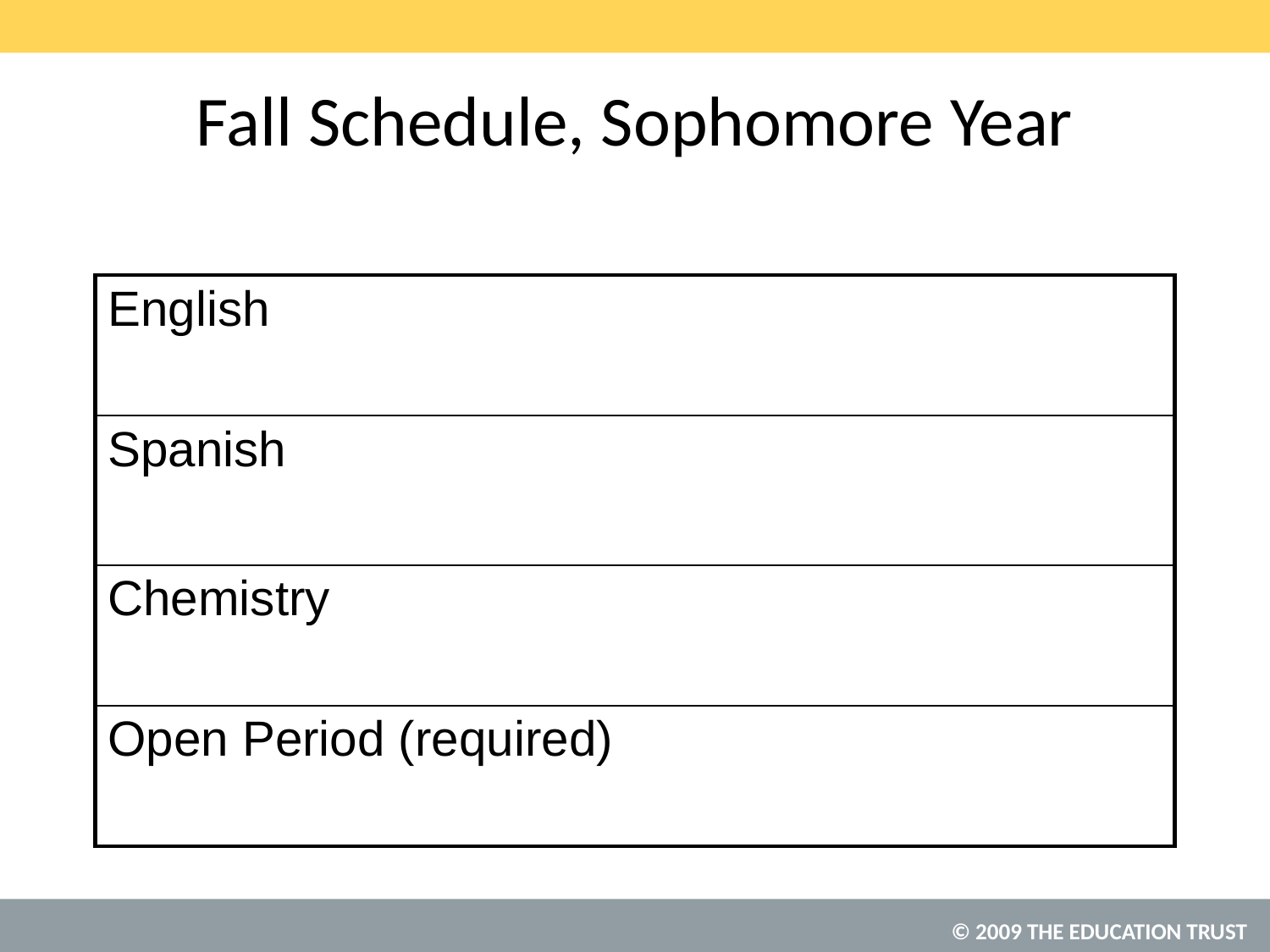

# Fall Schedule, Sophomore Year
| English |
| --- |
| Spanish |
| Chemistry |
| Open Period (required) |